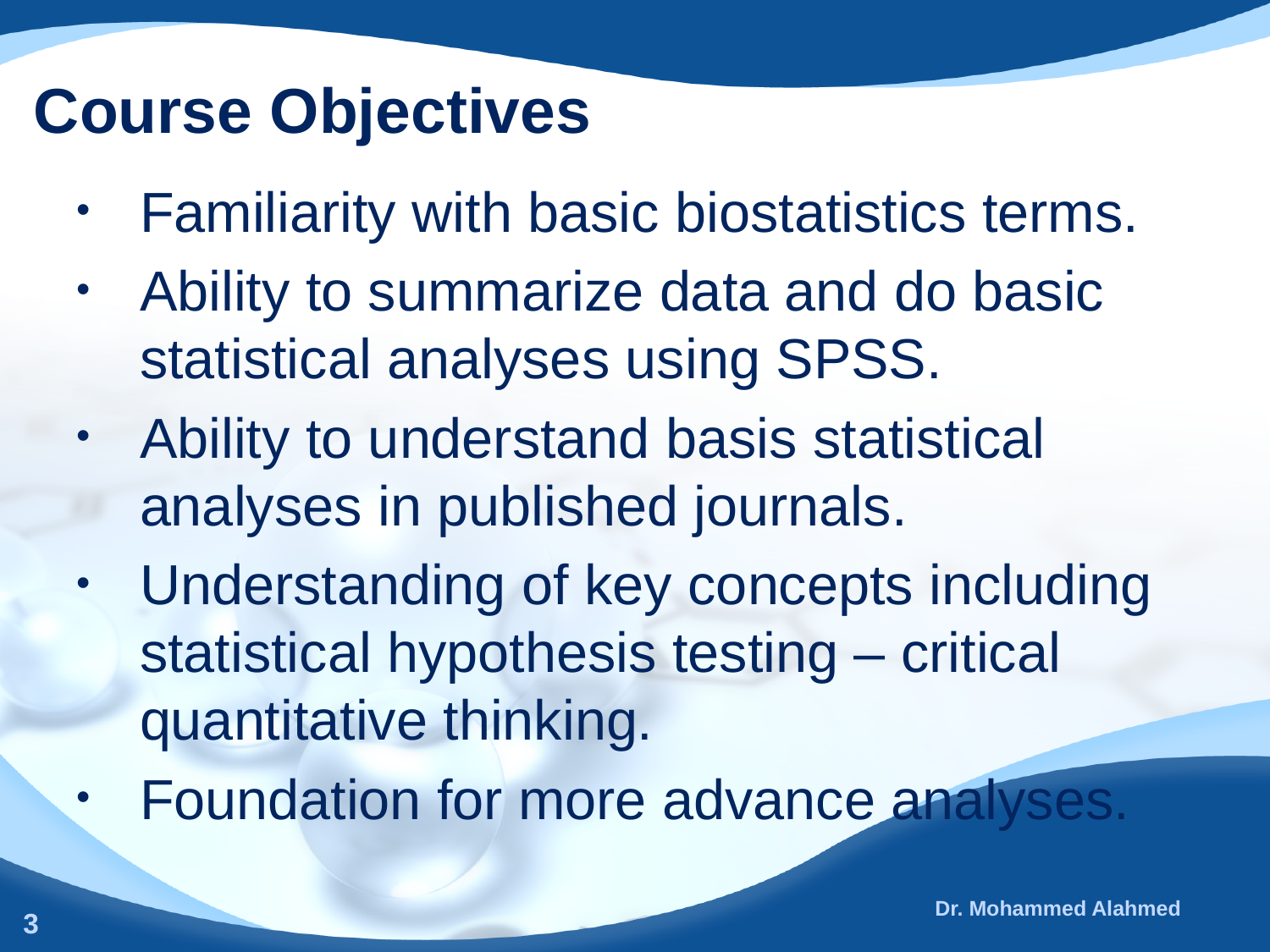

# Course Objectives
Familiarity with basic biostatistics terms.
Ability to summarize data and do basic statistical analyses using SPSS.
Ability to understand basis statistical analyses in published journals.
Understanding of key concepts including statistical hypothesis testing – critical quantitative thinking.
Foundation for more advance analyses.
Dr. Mohammed Alahmed
3